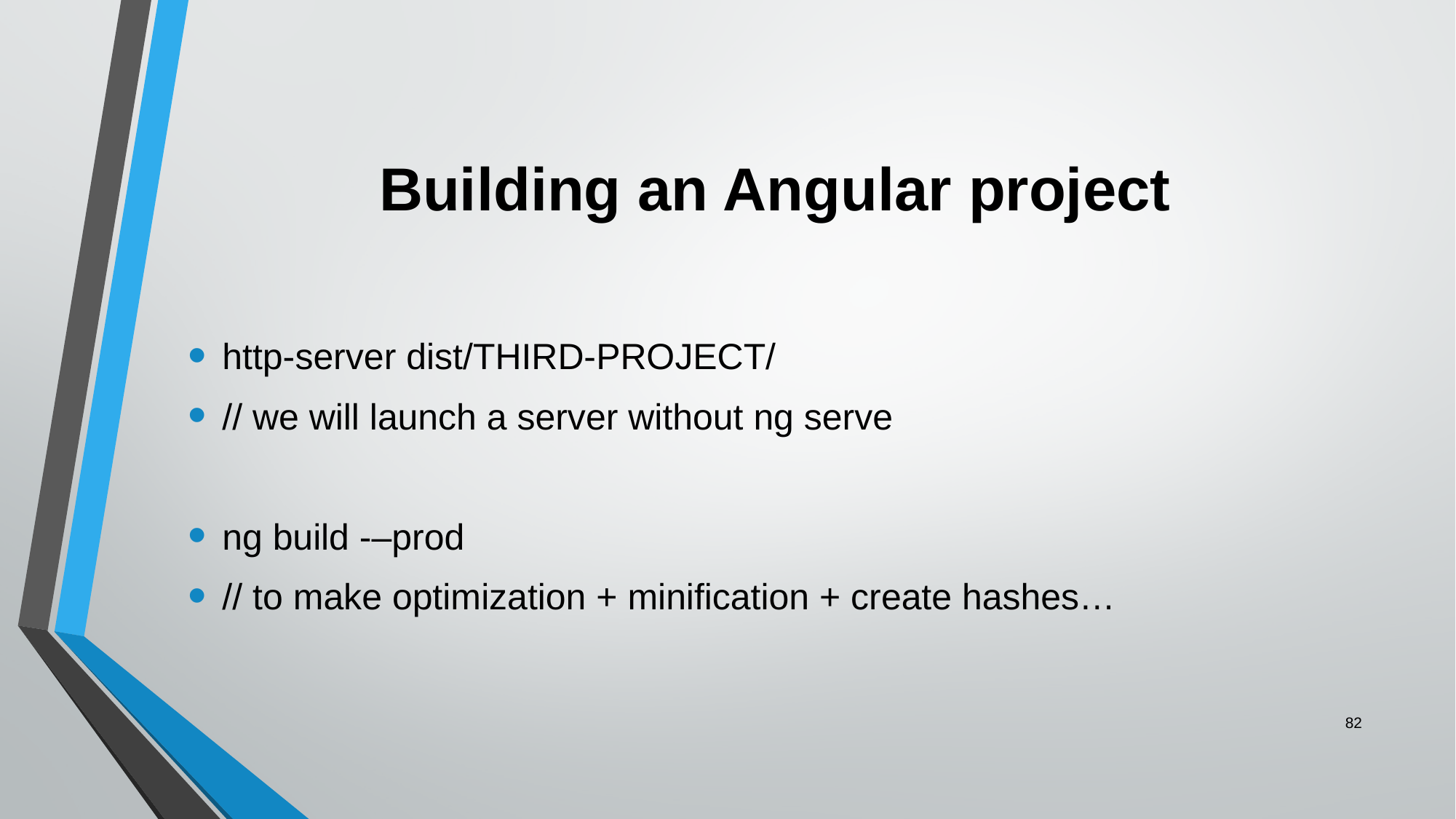

# Building an Angular project
http-server dist/THIRD-PROJECT/
// we will launch a server without ng serve

ng build -–prod
// to make optimization + minification + create hashes…

82